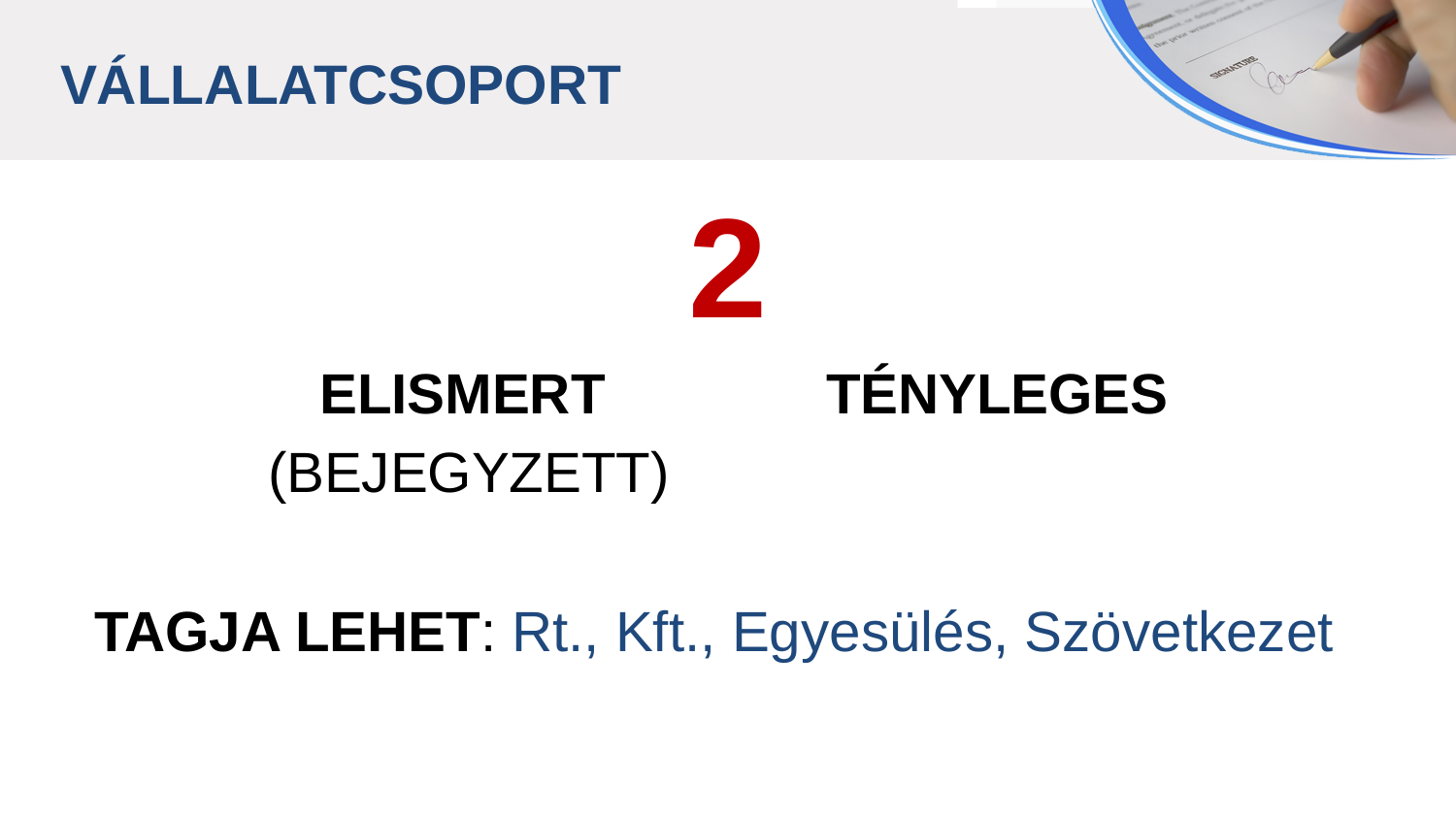

VÁLLALATCSOPORT
2
  ELISMERT              TÉNYLEGES
           (BEJEGYZETT)

TAGJA LEHET: Rt., Kft., Egyesülés, Szövetkezet